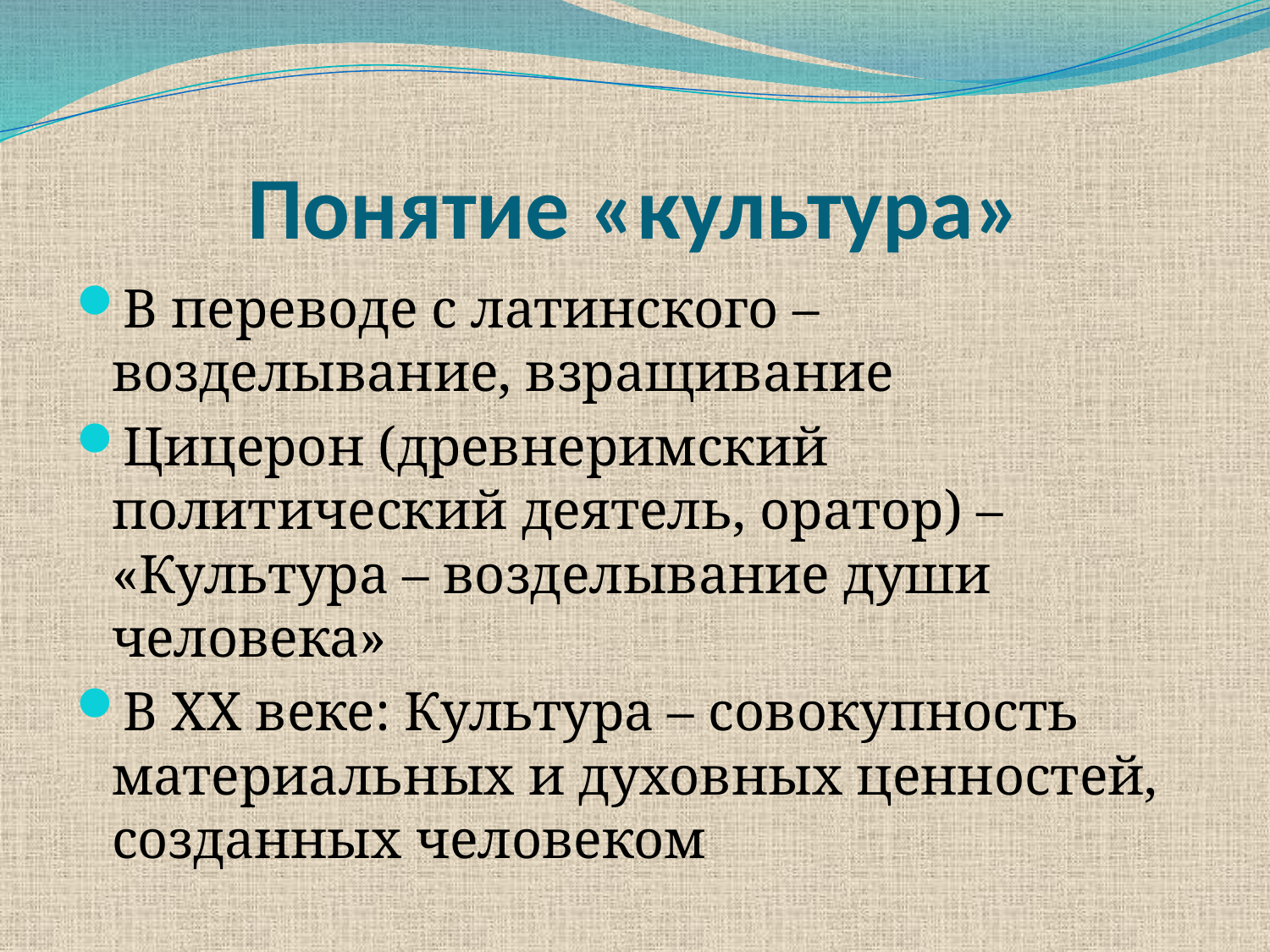

# Понятие «культура»
В переводе с латинского – возделывание, взращивание
Цицерон (древнеримский политический деятель, оратор) – «Культура – возделывание души человека»
В ХХ веке: Культура – совокупность материальных и духовных ценностей, созданных человеком